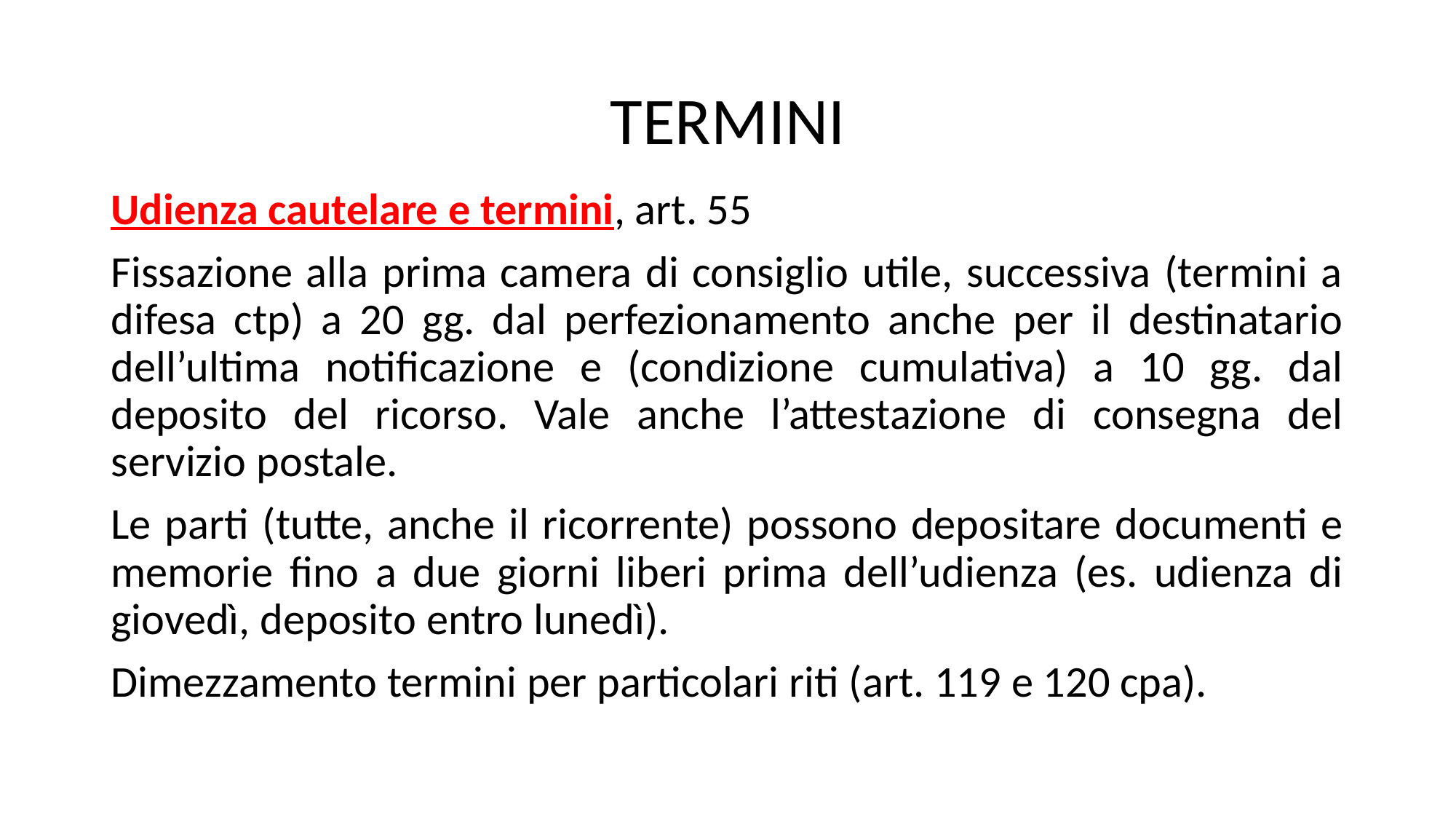

# TERMINI
Udienza cautelare e termini, art. 55
Fissazione alla prima camera di consiglio utile, successiva (termini a difesa ctp) a 20 gg. dal perfezionamento anche per il destinatario dell’ultima notificazione e (condizione cumulativa) a 10 gg. dal deposito del ricorso. Vale anche l’attestazione di consegna del servizio postale.
Le parti (tutte, anche il ricorrente) possono depositare documenti e memorie fino a due giorni liberi prima dell’udienza (es. udienza di giovedì, deposito entro lunedì).
Dimezzamento termini per particolari riti (art. 119 e 120 cpa).